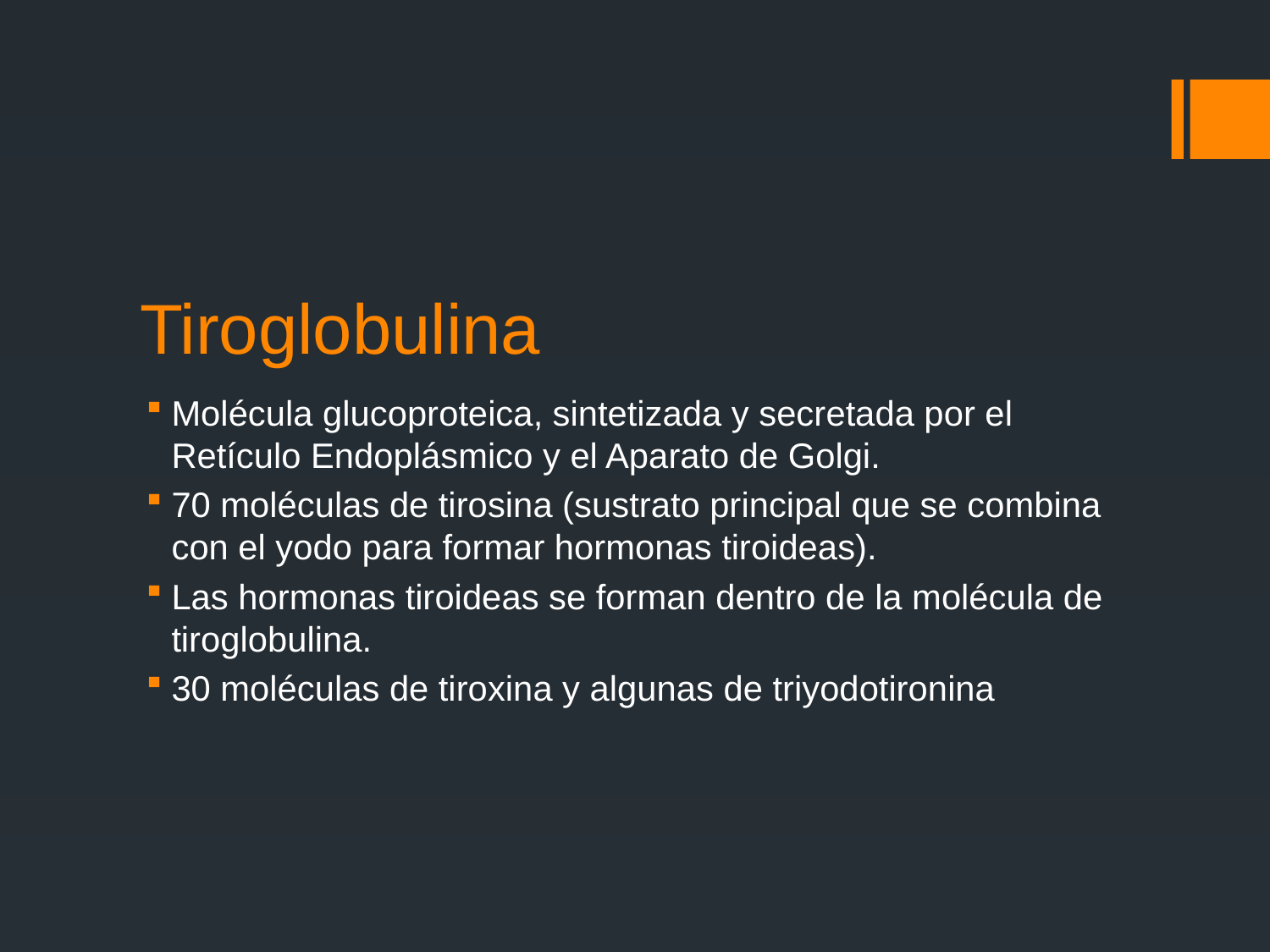

# Tiroglobulina
Molécula glucoproteica, sintetizada y secretada por el Retículo Endoplásmico y el Aparato de Golgi.
70 moléculas de tirosina (sustrato principal que se combina con el yodo para formar hormonas tiroideas).
Las hormonas tiroideas se forman dentro de la molécula de tiroglobulina.
30 moléculas de tiroxina y algunas de triyodotironina